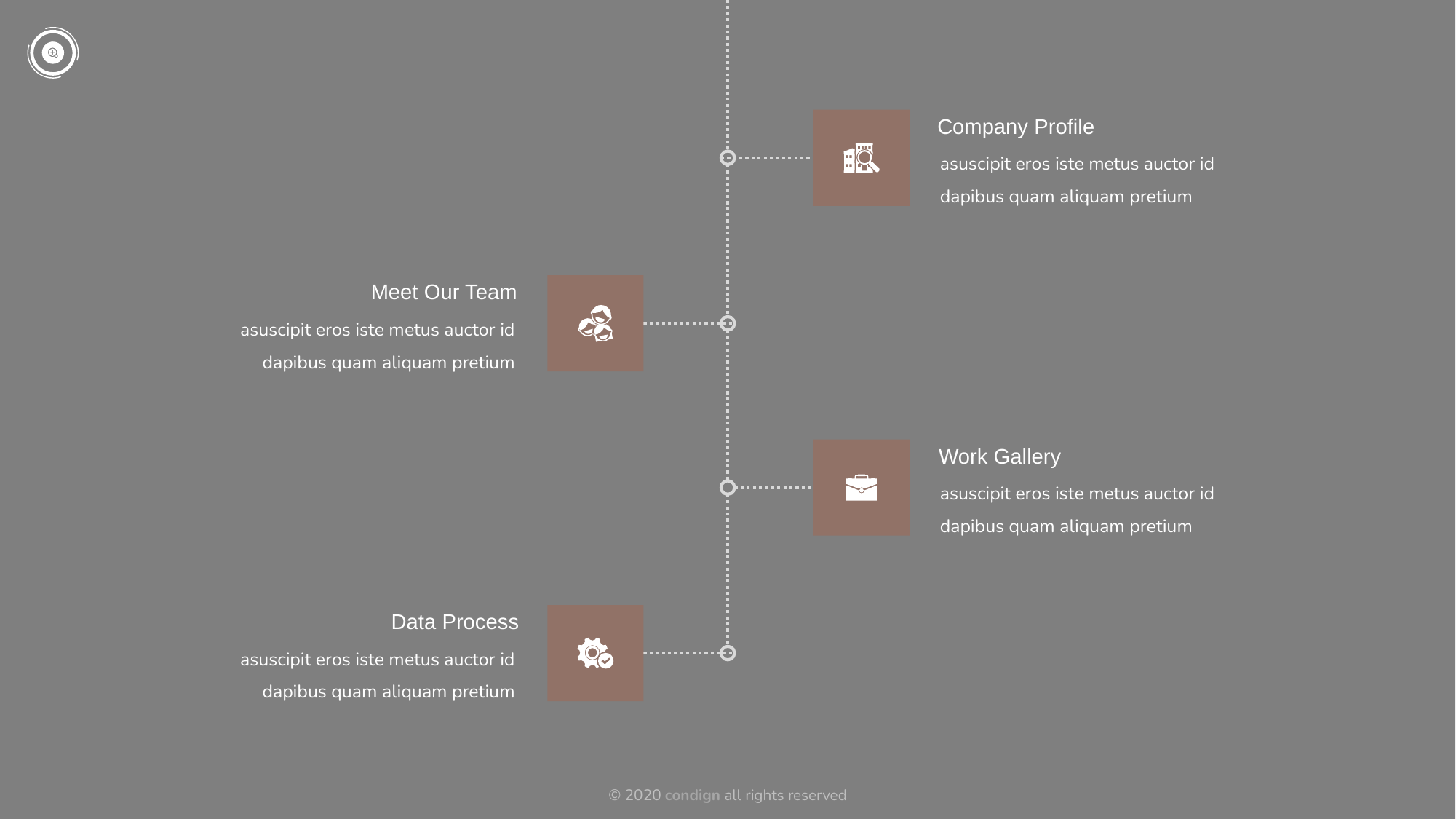

Company Profile

asuscipit eros iste metus auctor id dapibus quam aliquam pretium

Meet Our Team

asuscipit eros iste metus auctor id dapibus quam aliquam pretium

Work Gallery

asuscipit eros iste metus auctor id dapibus quam aliquam pretium

Data Process

asuscipit eros iste metus auctor id dapibus quam aliquam pretium

© 2020 condign all rights reserved